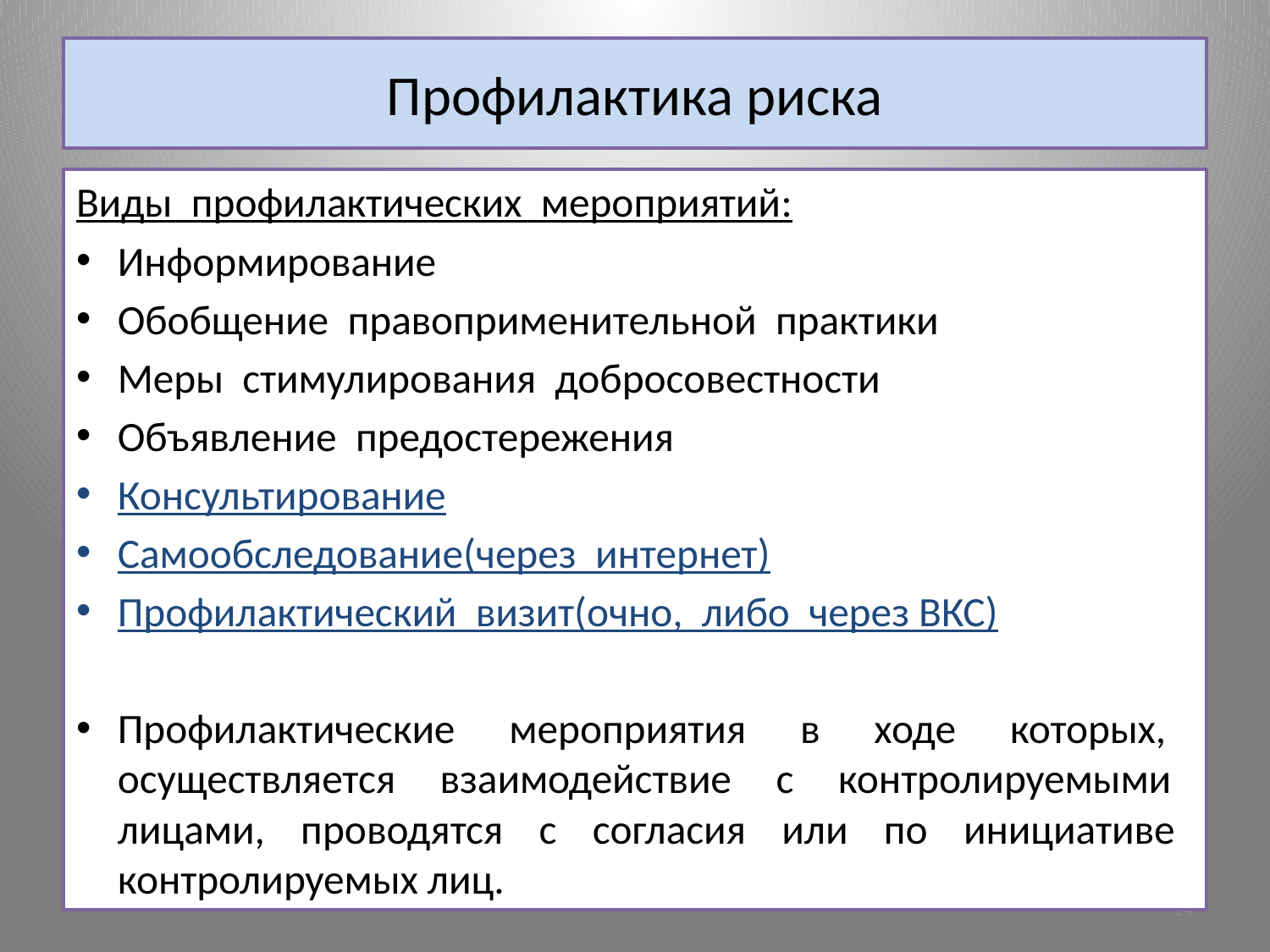

# Профилактика риска
Виды  профилактических  мероприятий:
Информирование
Обобщение  правоприменительной  практики
Меры  стимулирования  добросовестности
Объявление  предостережения
Консультирование
Самообследование(через  интернет)
Профилактический  визит(очно,  либо  через ВКС)

Профилактические  мероприятия  в  ходе  которых,  осуществляется  взаимодействие  с  контролируемыми  лицами,  проводятся  с  согласия  или  по  инициативе  контролируемых лиц.

14